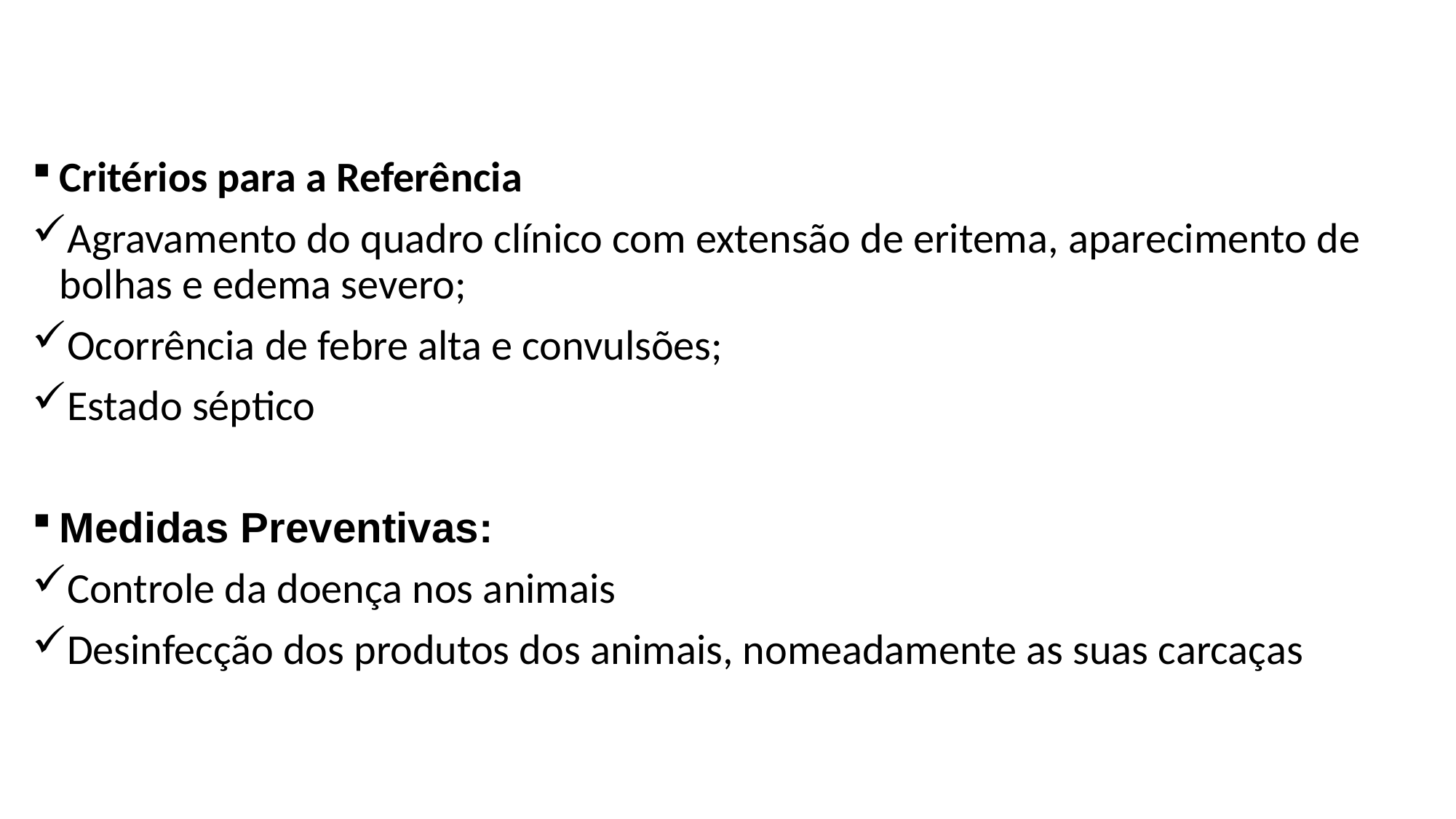

#
Critérios para a Referência
Agravamento do quadro clínico com extensão de eritema, aparecimento de bolhas e edema severo;
Ocorrência de febre alta e convulsões;
Estado séptico

Medidas Preventivas:
Controle da doença nos animais
Desinfecção dos produtos dos animais, nomeadamente as suas carcaças